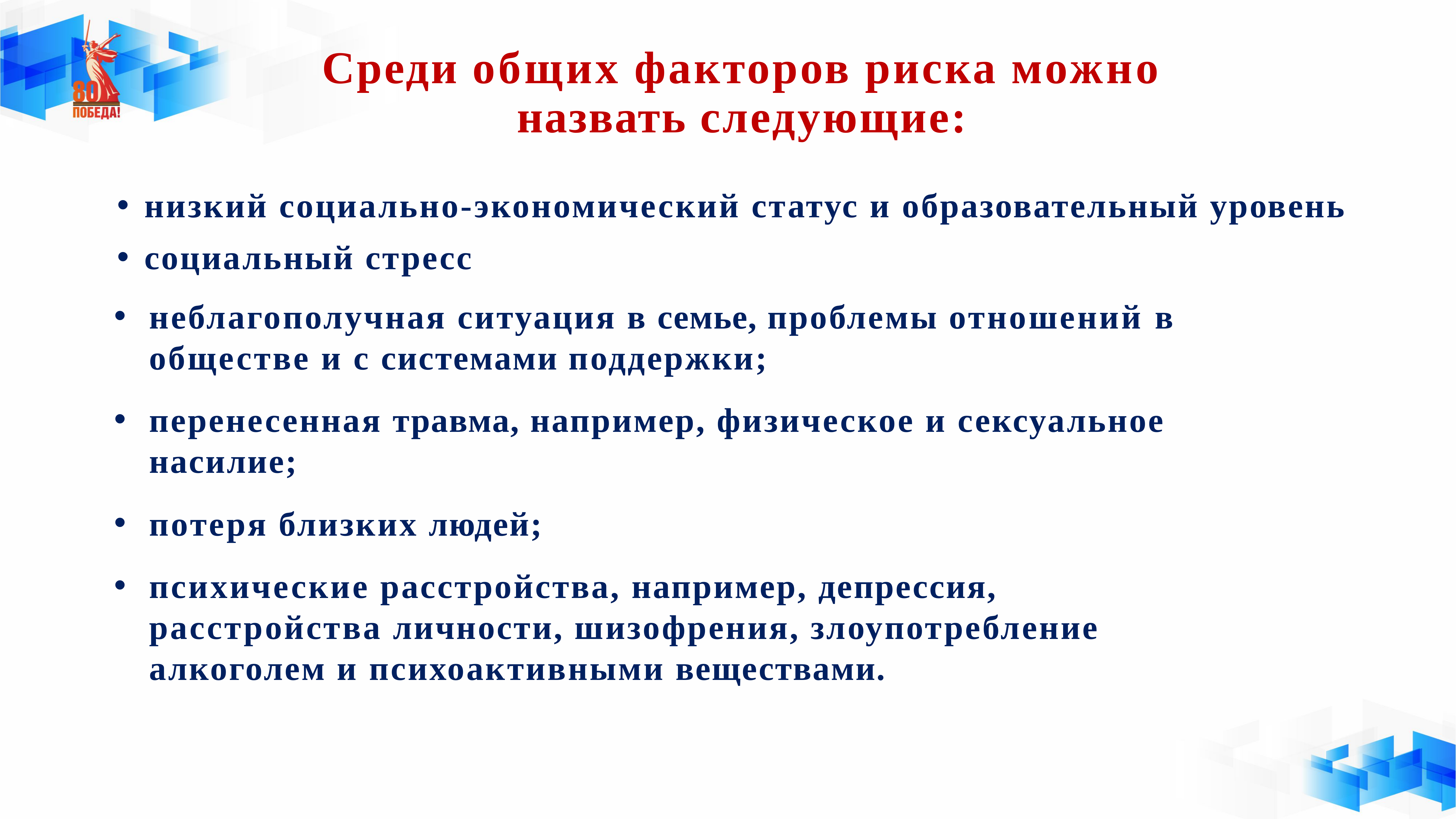

# Среди общих факторов риска можно назвать следующие:
низкий социально-экономический статус и образовательный уровень
социальный стресс
неблагополучная ситуация в семье, проблемы отношений в обществе и с системами поддержки;
перенесенная травма, например, физическое и сексуальное насилие;
потеря близких людей;
психические расстройства, например, депрессия, расстройства личности, шизофрения, злоупотребление алкоголем и психоактивными веществами.